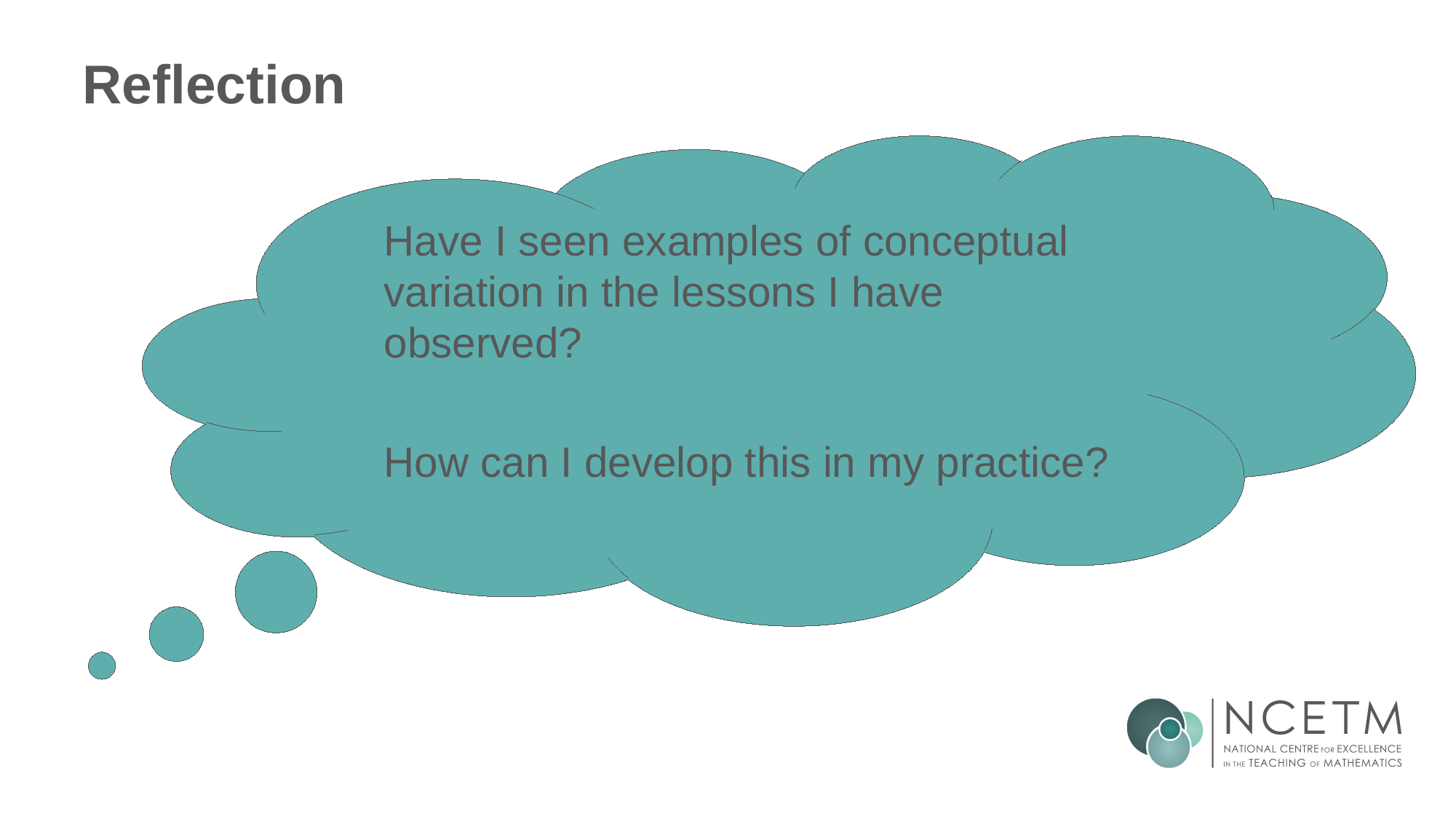

# Reflection
Have I seen examples of conceptual variation in the lessons I have observed?

How can I develop this in my practice?